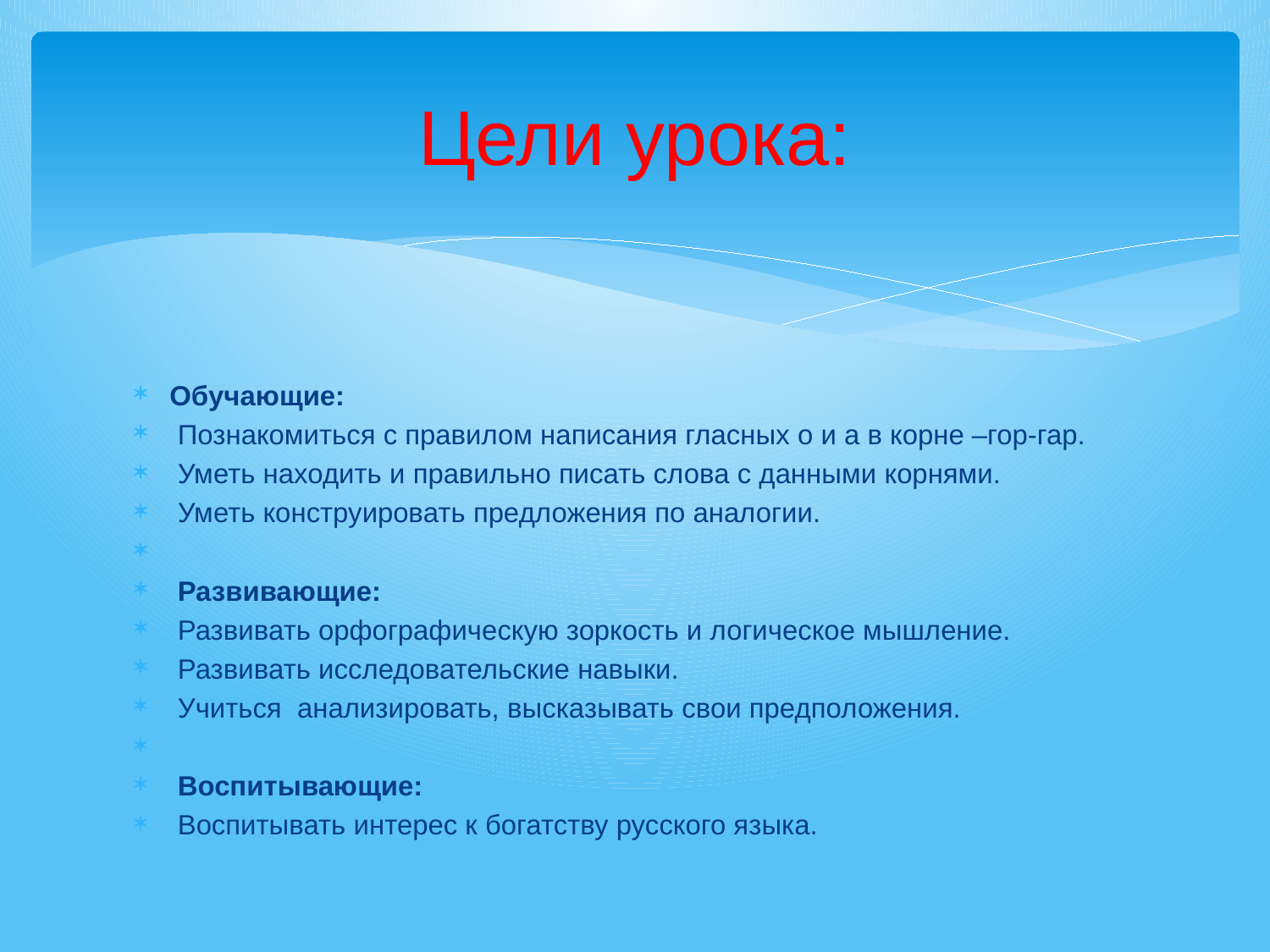

# Цели урока:
Обучающие:
 Познакомиться с правилом написания гласных о и а в корне –гор-гар.
 Уметь находить и правильно писать слова с данными корнями.
 Уметь конструировать предложения по аналогии.

 Развивающие:
 Развивать орфографическую зоркость и логическое мышление.
 Развивать исследовательские навыки.
 Учиться  анализировать, высказывать свои предположения.

 Воспитывающие:
 Воспитывать интерес к богатству русского языка.